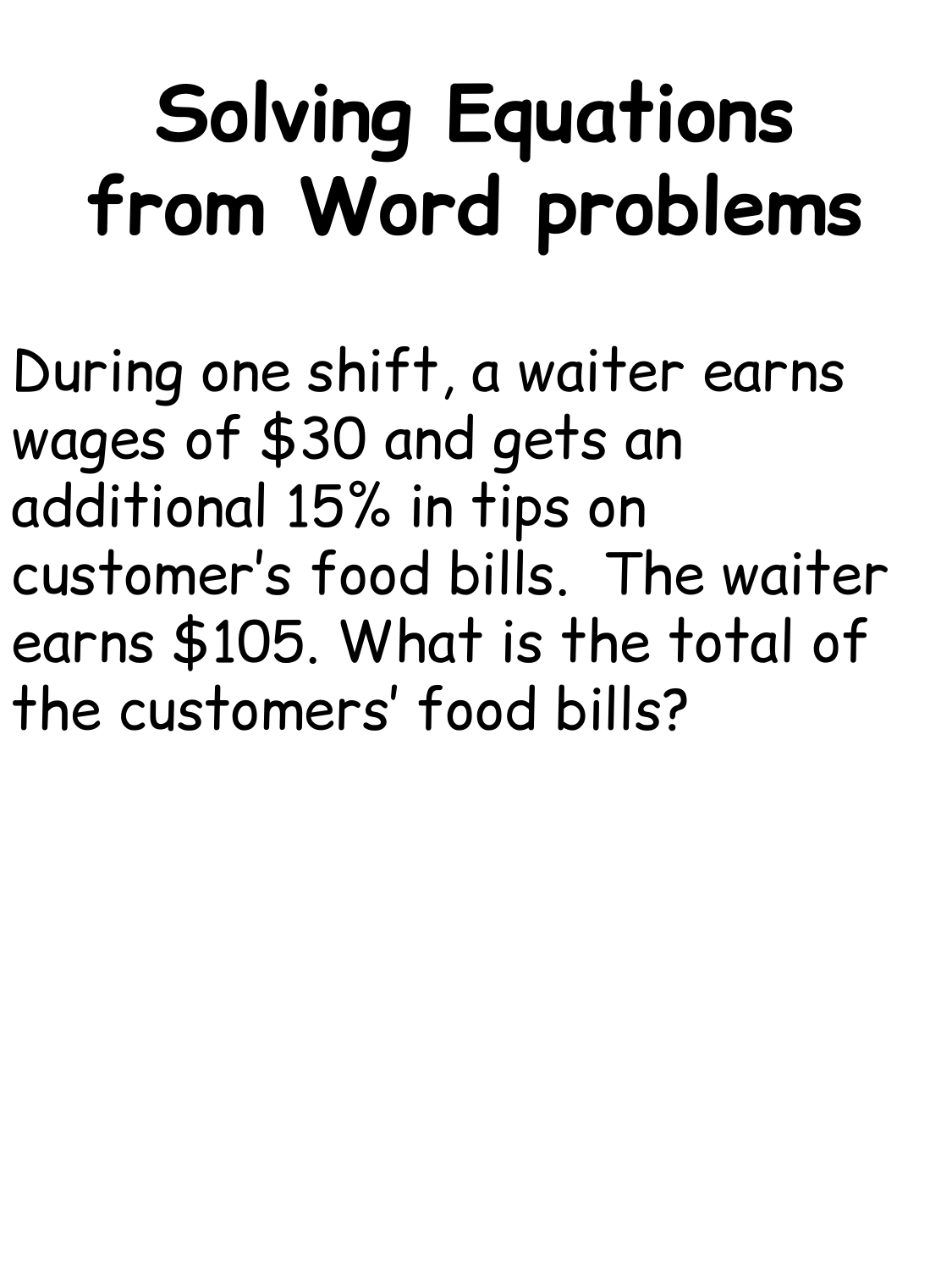

# Solving Equations from Word problems
During one shift, a waiter earns wages of $30 and gets an additional 15% in tips on customer’s food bills.  The waiter earns $105. What is the total of the customers’ food bills?